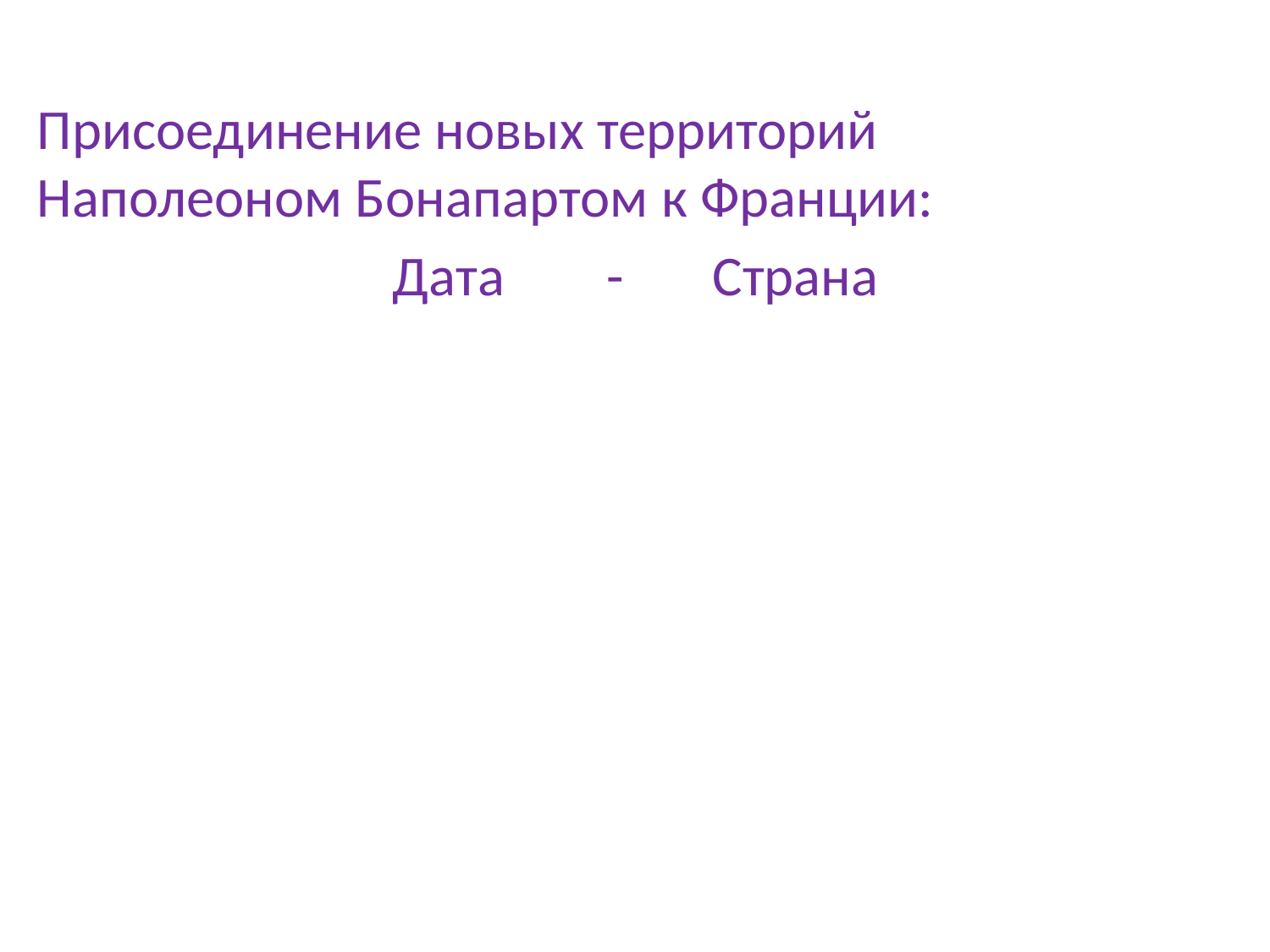

Присоединение новых территорий Наполеоном Бонапартом к Франции:
                            Дата        -       Страна